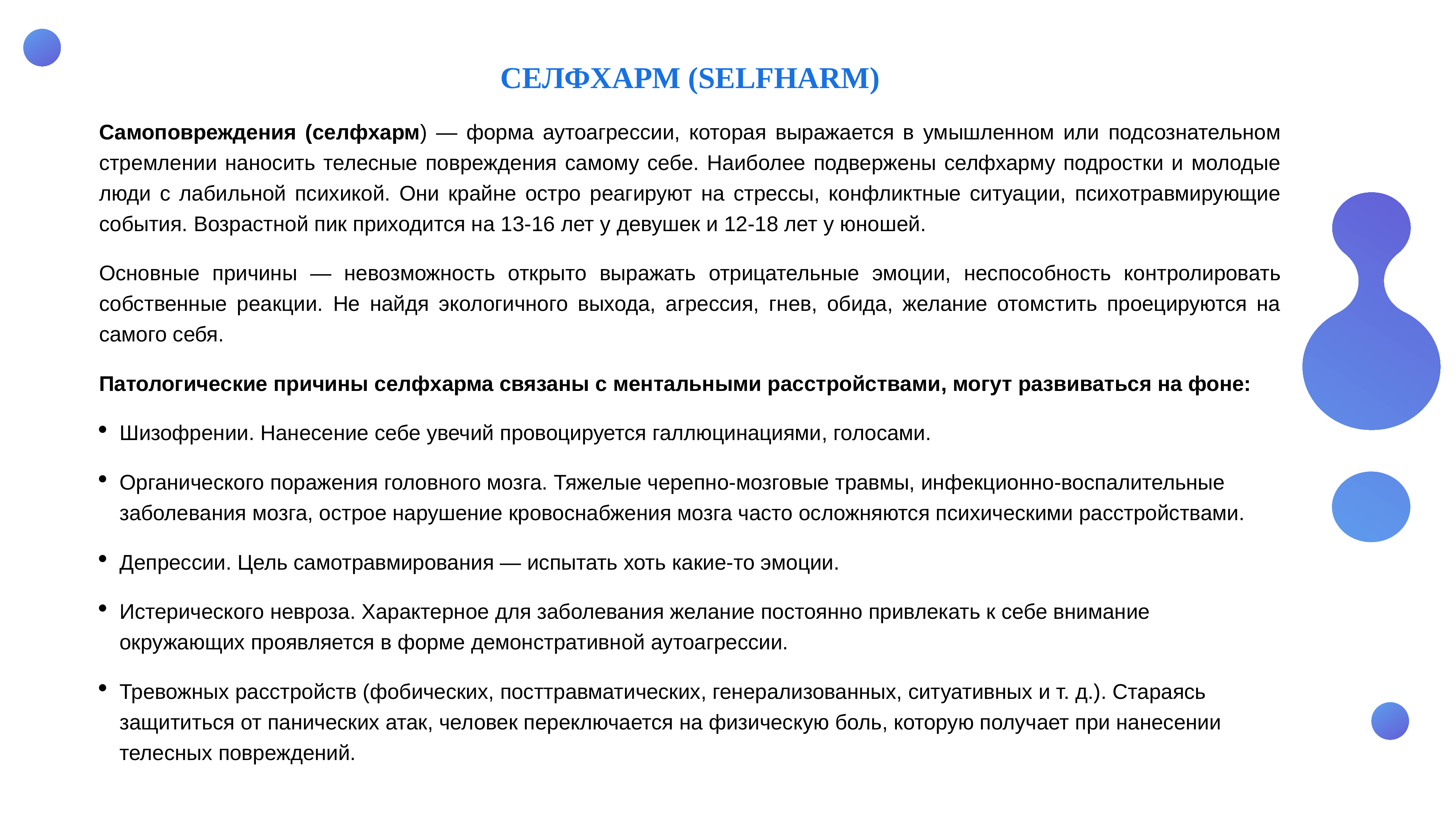

СЕЛФХАРМ (SELFHARM)
Самоповреждения (селфхарм) — форма аутоагрессии, которая выражается в умышленном или подсознательном стремлении наносить телесные повреждения самому себе. Наиболее подвержены селфхарму подростки и молодые люди с лабильной психикой. Они крайне остро реагируют на стрессы, конфликтные ситуации, психотравмирующие события. Возрастной пик приходится на 13-16 лет у девушек и 12-18 лет у юношей.
Основные причины — невозможность открыто выражать отрицательные эмоции, неспособность контролировать собственные реакции. Не найдя экологичного выхода, агрессия, гнев, обида, желание отомстить проецируются на самого себя.
Патологические причины селфхарма связаны с ментальными расстройствами, могут развиваться на фоне:
Шизофрении. Нанесение себе увечий провоцируется галлюцинациями, голосами.
Органического поражения головного мозга. Тяжелые черепно-мозговые травмы, инфекционно-воспалительные заболевания мозга, острое нарушение кровоснабжения мозга часто осложняются психическими расстройствами.
Депрессии. Цель самотравмирования — испытать хоть какие-то эмоции.
Истерического невроза. Характерное для заболевания желание постоянно привлекать к себе внимание окружающих проявляется в форме демонстративной аутоагрессии.
Тревожных расстройств (фобических, посттравматических, генерализованных, ситуативных и т. д.). Стараясь защититься от панических атак, человек переключается на физическую боль, которую получает при нанесении телесных повреждений.